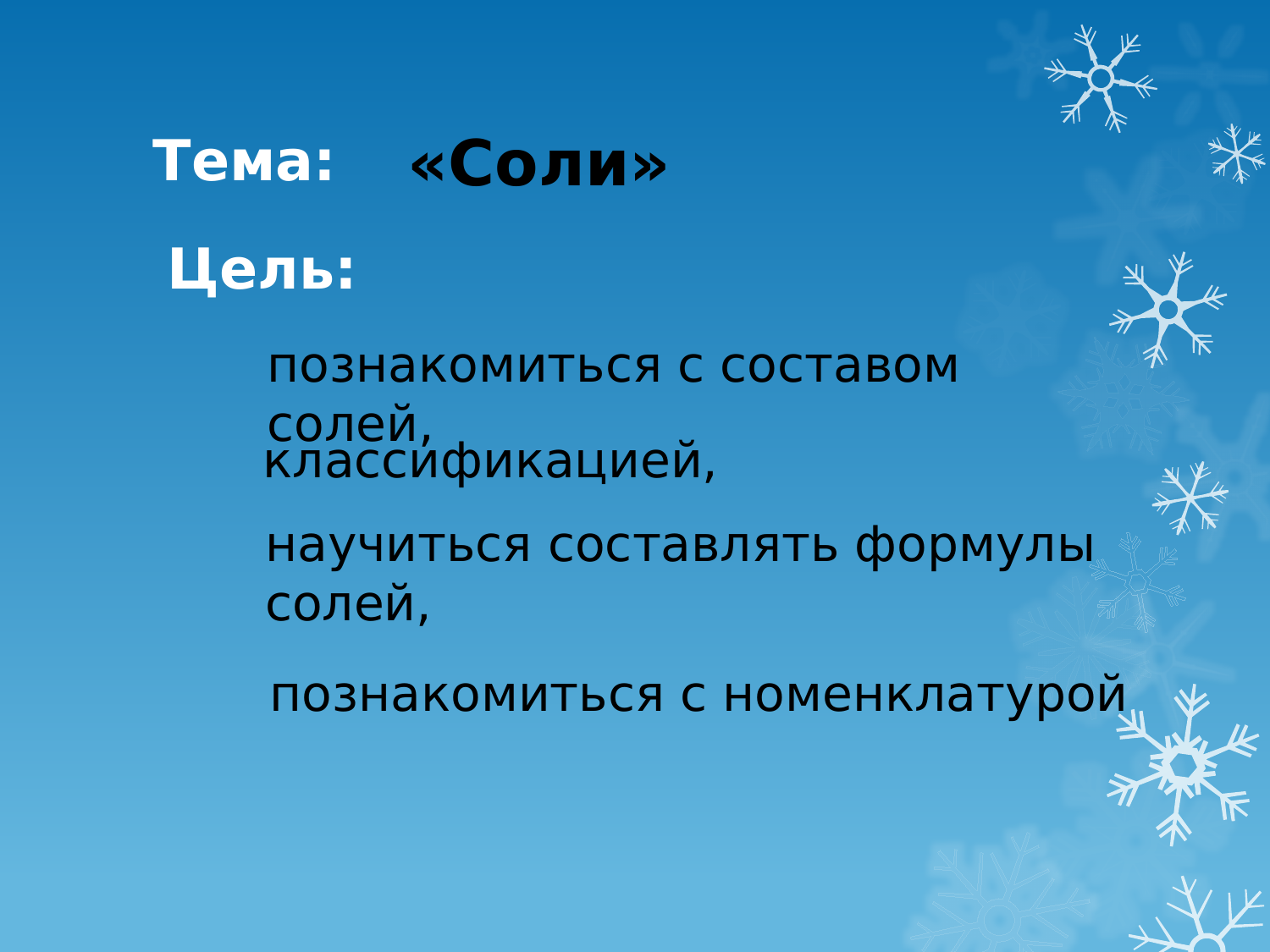

# Тема:
«Соли»
Цель:
познакомиться с составом солей,
 классификацией,
научиться составлять формулы солей,
познакомиться с номенклатурой